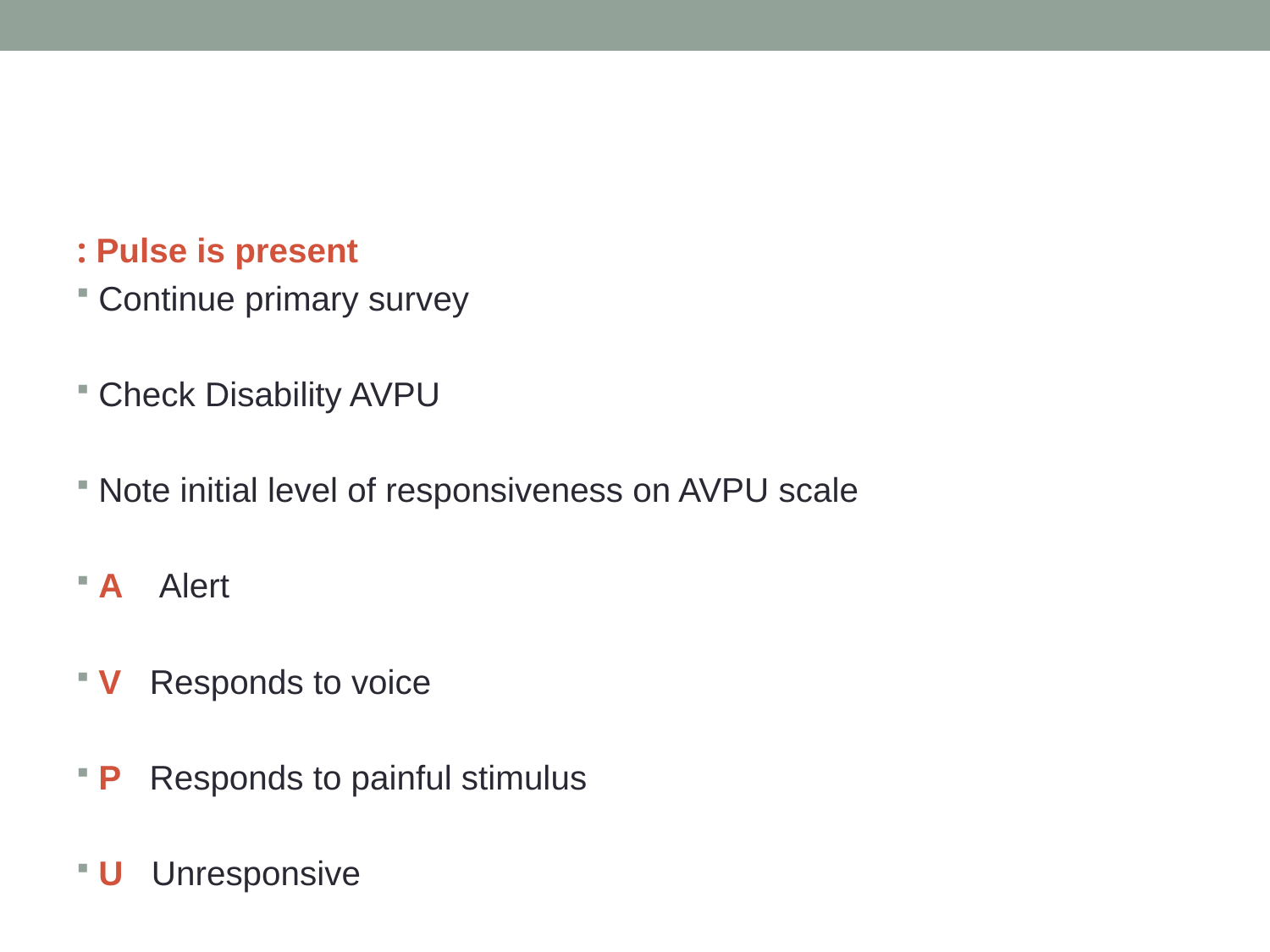

#
Pulse is present :
Continue primary survey

Check Disability AVPU

Note initial level of responsiveness on AVPU scale

A    Alert

V   Responds to voice

P   Responds to painful stimulus

U   Unresponsive